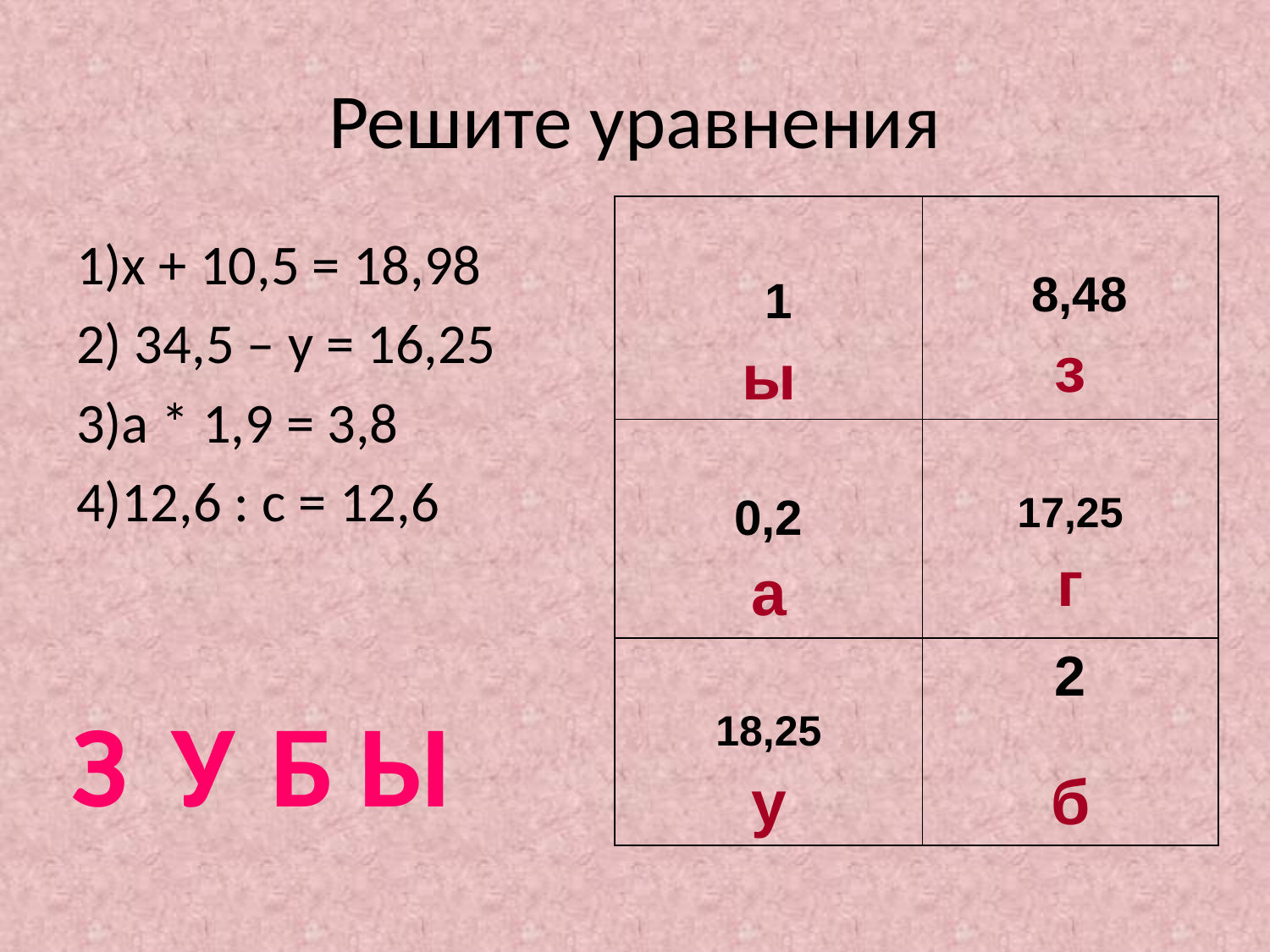

# Решите уравнения
| 1 ы | 8,48 з |
| --- | --- |
| 0,2 а | 17,25 г |
| 18,25 у | 2 б |
1)х + 10,5 = 18,98
2) 34,5 – у = 16,25
3)а * 1,9 = 3,8
4)12,6 : с = 12,6

З
У
Б
Ы